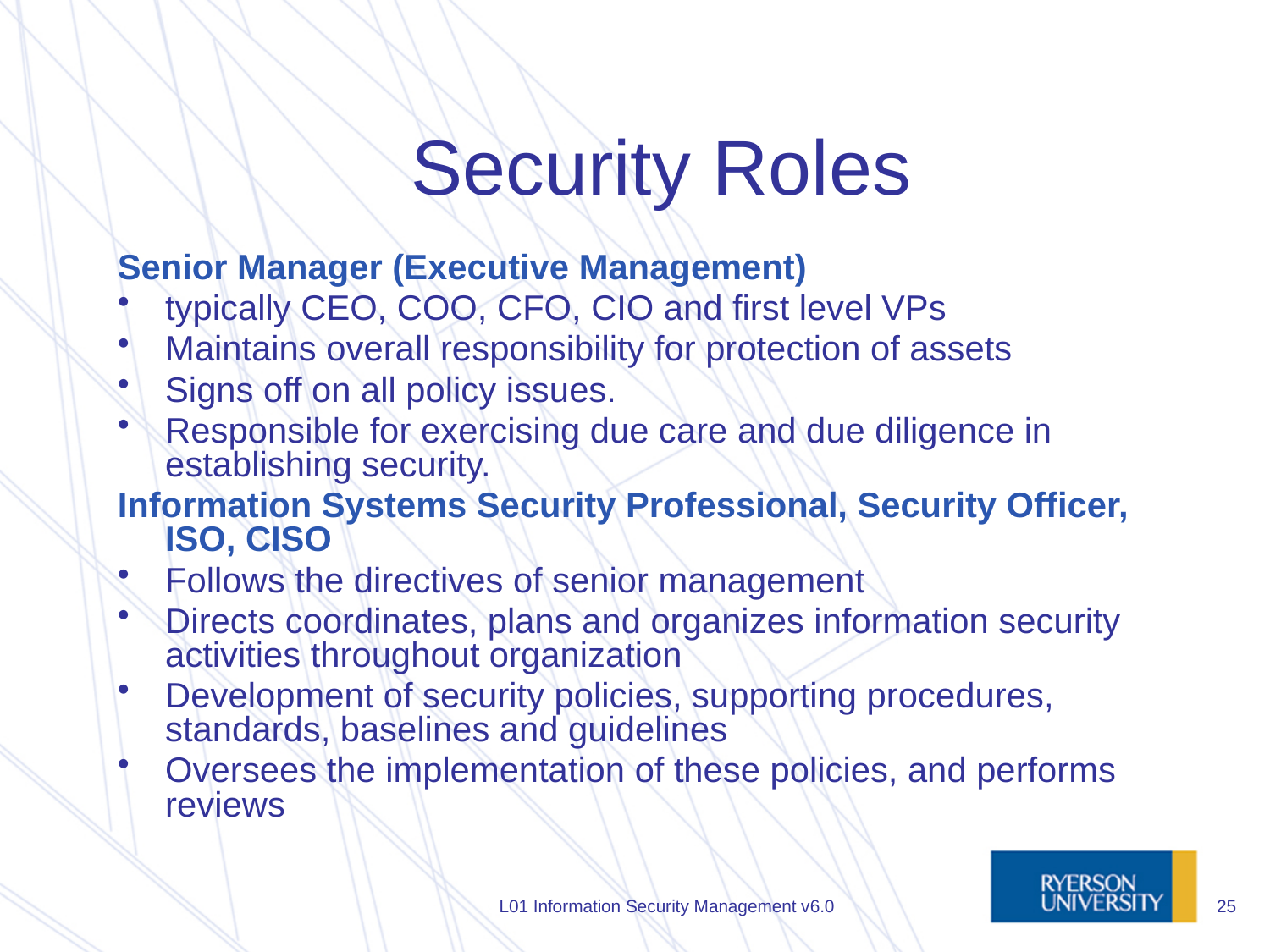

# Security Roles
Senior Manager (Executive Management)
typically CEO, COO, CFO, CIO and first level VPs
Maintains overall responsibility for protection of assets
Signs off on all policy issues.
Responsible for exercising due care and due diligence in establishing security.
Information Systems Security Professional, Security Officer, ISO, CISO
Follows the directives of senior management
Directs coordinates, plans and organizes information security activities throughout organization
Development of security policies, supporting procedures, standards, baselines and guidelines
Oversees the implementation of these policies, and performs reviews

L01 Information Security Management v6.0
25